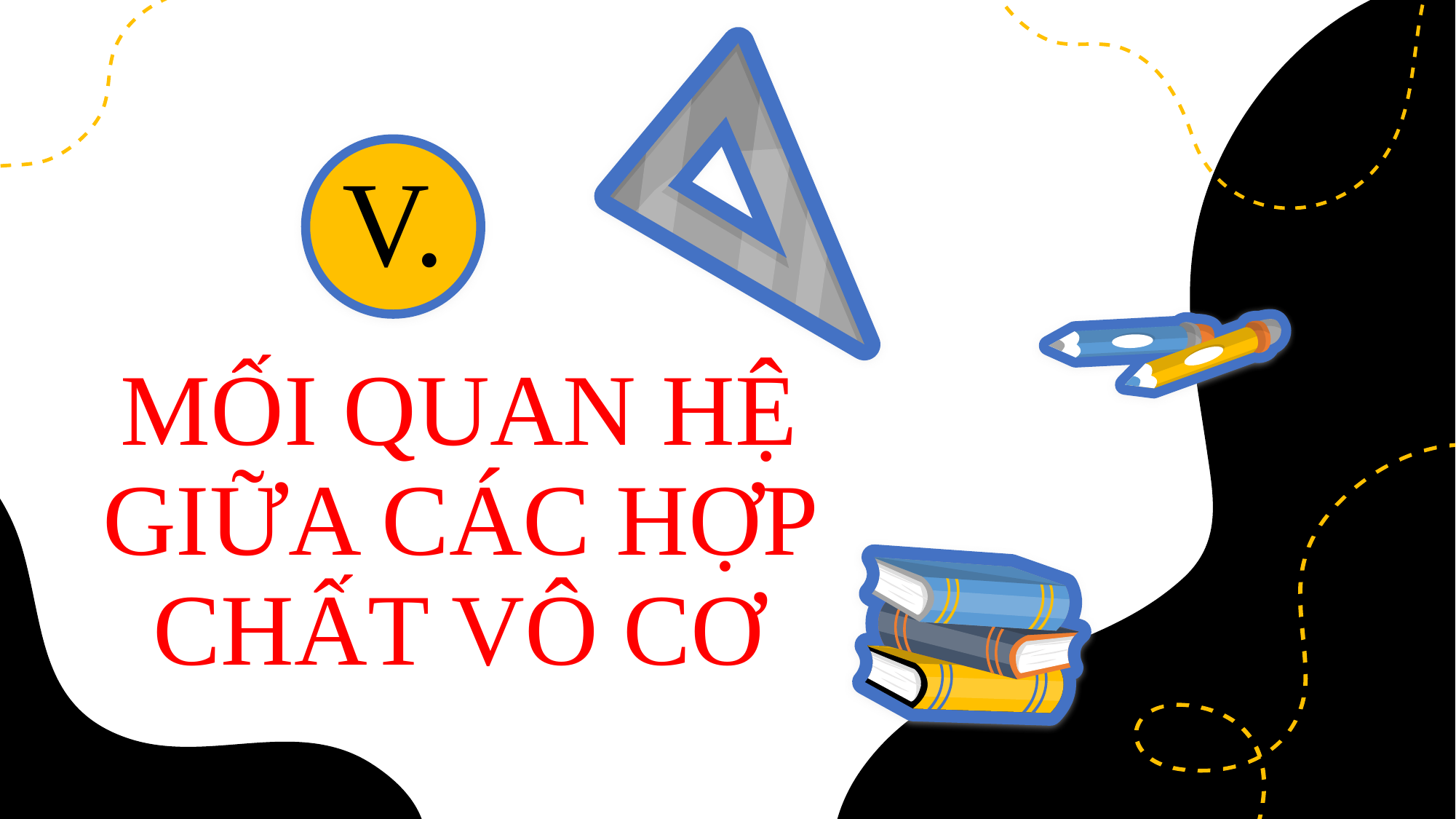

V.

# MỐI QUAN HỆ GIỮA CÁC HỢP CHẤT VÔ CƠ